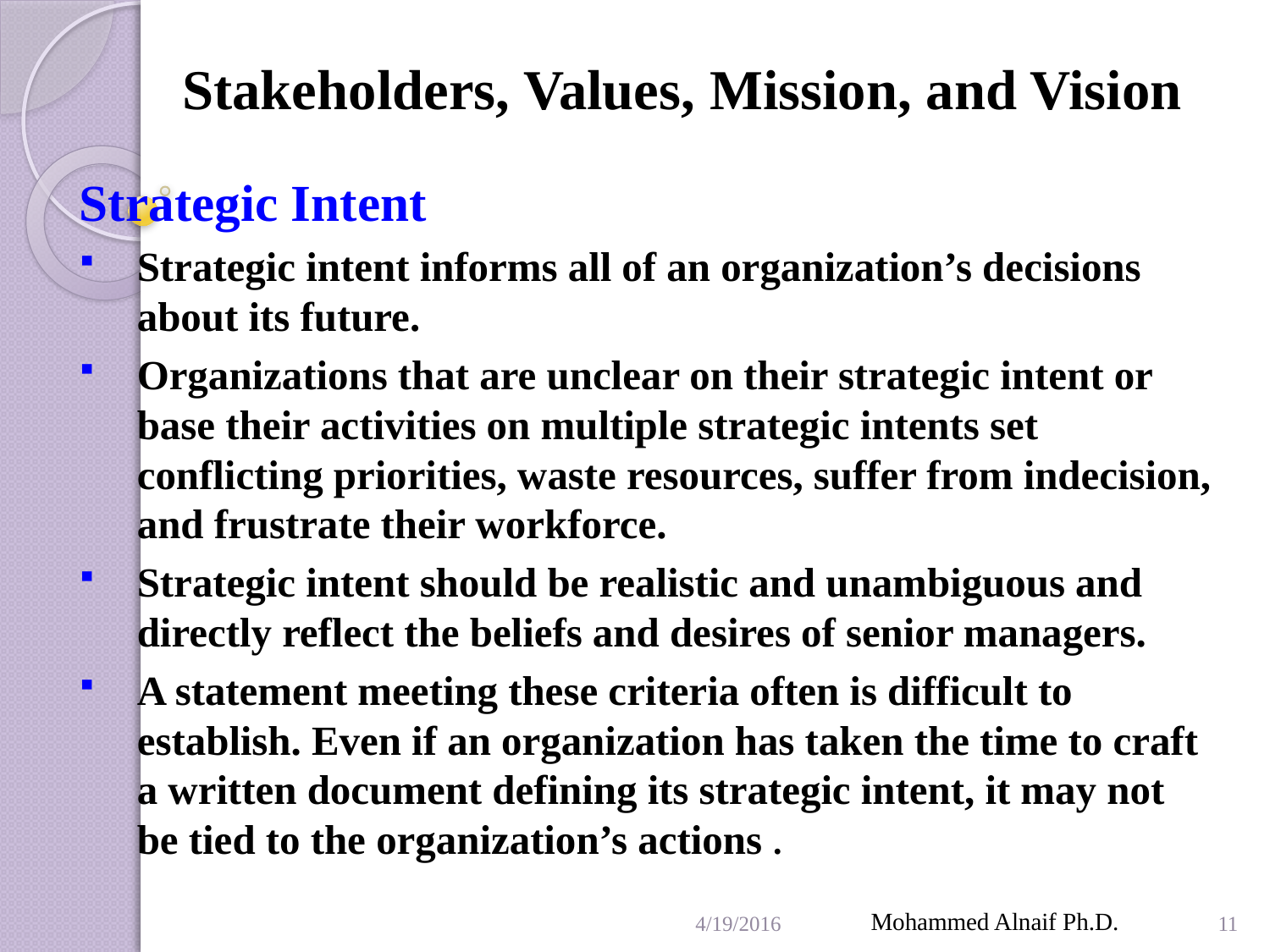

# Stakeholders, Values, Mission, and Vision
Strategic Intent
Strategic intent informs all of an organization’s decisions about its future.
Organizations that are unclear on their strategic intent or base their activities on multiple strategic intents set conflicting priorities, waste resources, suffer from indecision, and frustrate their workforce.
Strategic intent should be realistic and unambiguous and directly reflect the beliefs and desires of senior managers.
A statement meeting these criteria often is difficult to establish. Even if an organization has taken the time to craft a written document defining its strategic intent, it may not be tied to the organization’s actions .
4/19/2016
Mohammed Alnaif Ph.D.
11